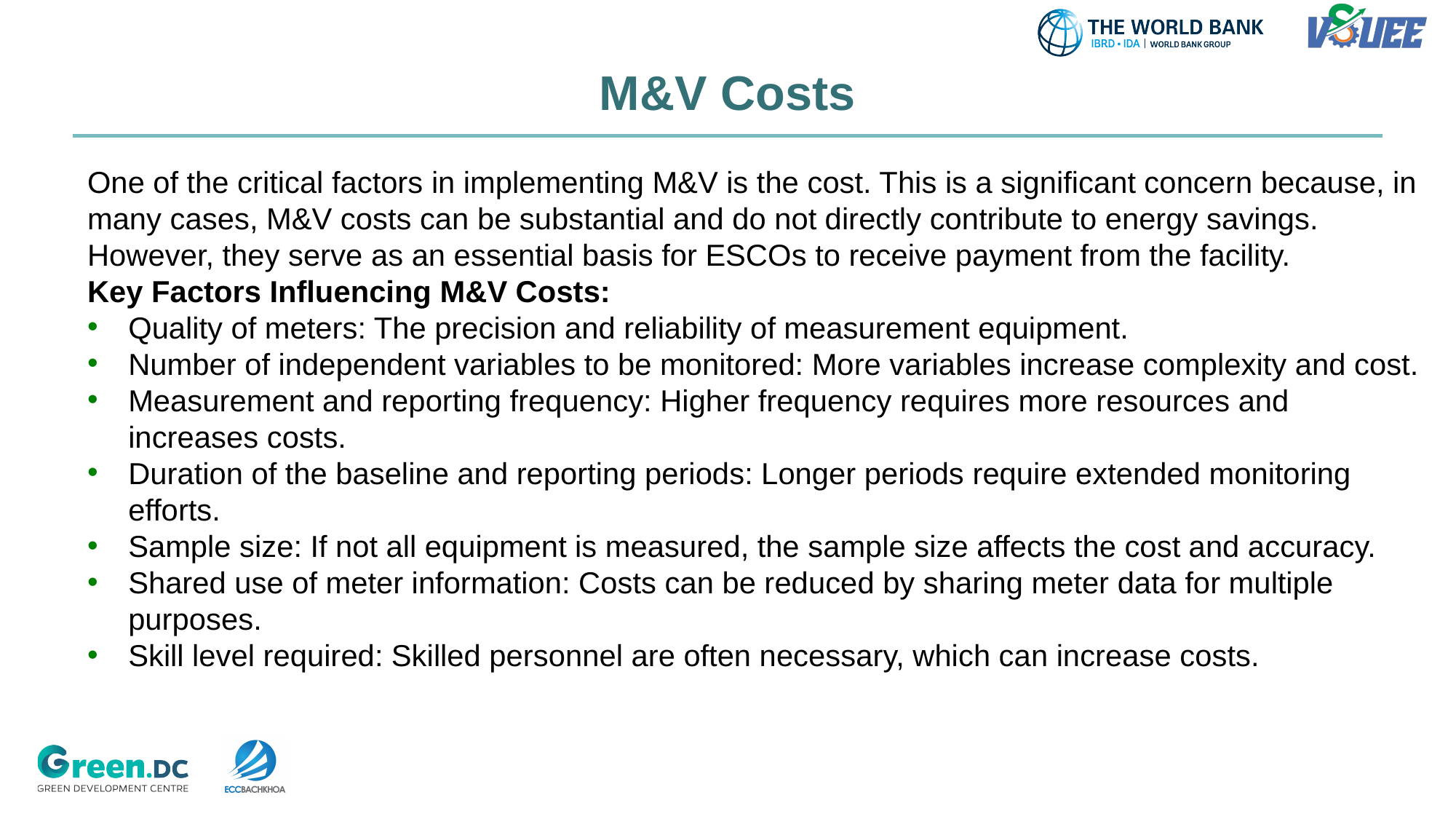

# M&V Costs
One of the critical factors in implementing M&V is the cost. This is a significant concern because, in many cases, M&V costs can be substantial and do not directly contribute to energy savings. However, they serve as an essential basis for ESCOs to receive payment from the facility.
Key Factors Influencing M&V Costs:
Quality of meters: The precision and reliability of measurement equipment.
Number of independent variables to be monitored: More variables increase complexity and cost.
Measurement and reporting frequency: Higher frequency requires more resources and increases costs.
Duration of the baseline and reporting periods: Longer periods require extended monitoring efforts.
Sample size: If not all equipment is measured, the sample size affects the cost and accuracy.
Shared use of meter information: Costs can be reduced by sharing meter data for multiple purposes.
Skill level required: Skilled personnel are often necessary, which can increase costs.